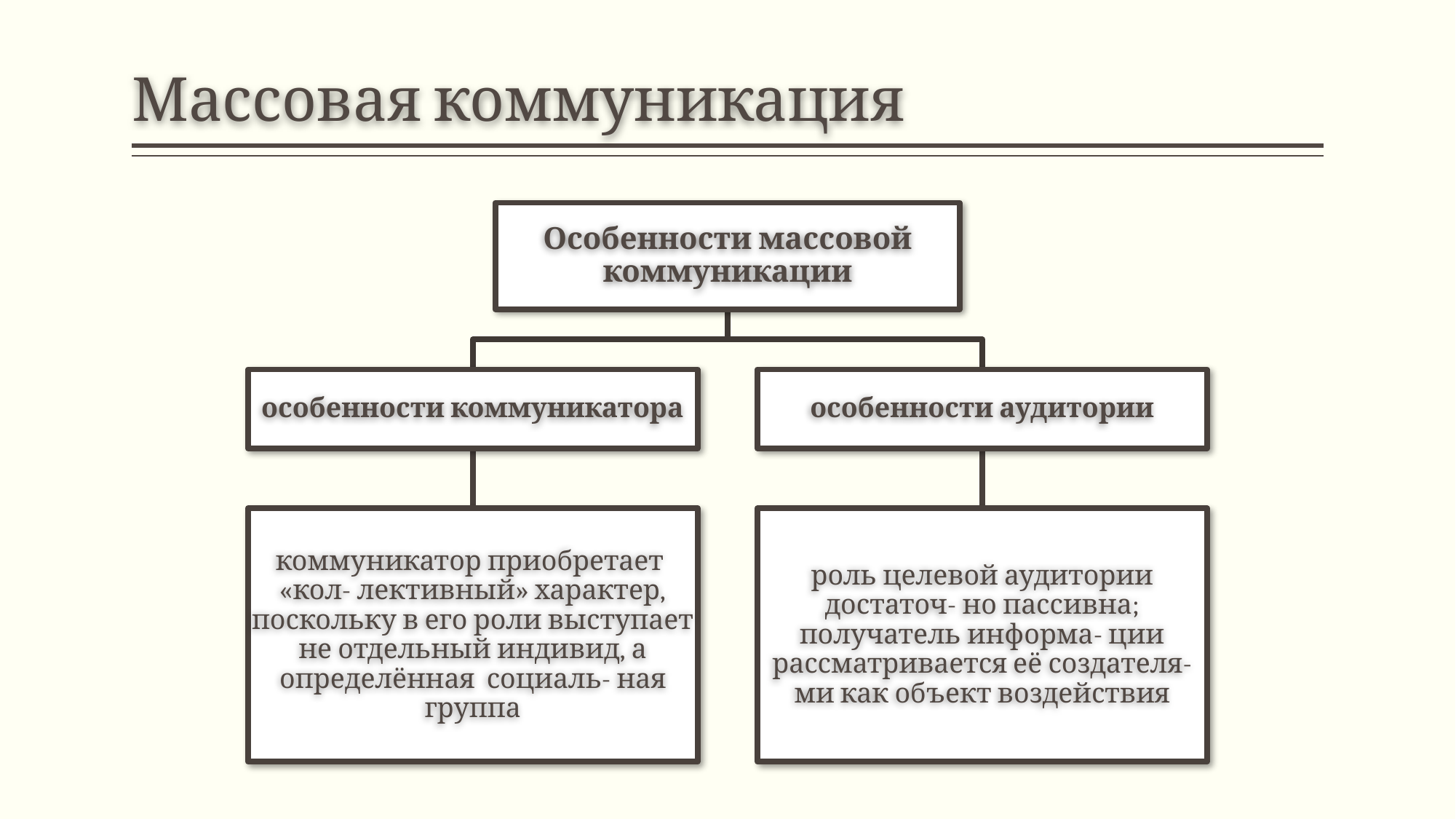

# Массовая коммуникация

Особенности массовой коммуникации

особенности коммуникатора

особенности аудитории

коммуникатор приобретает  «кол- лективный» характер, поскольку в его роли выступает не отдельный индивид, а определённая  социаль- ная группа

роль целевой аудитории достаточ- но пассивна; получатель информа- ции рассматривается её создателя- ми как объект воздействия